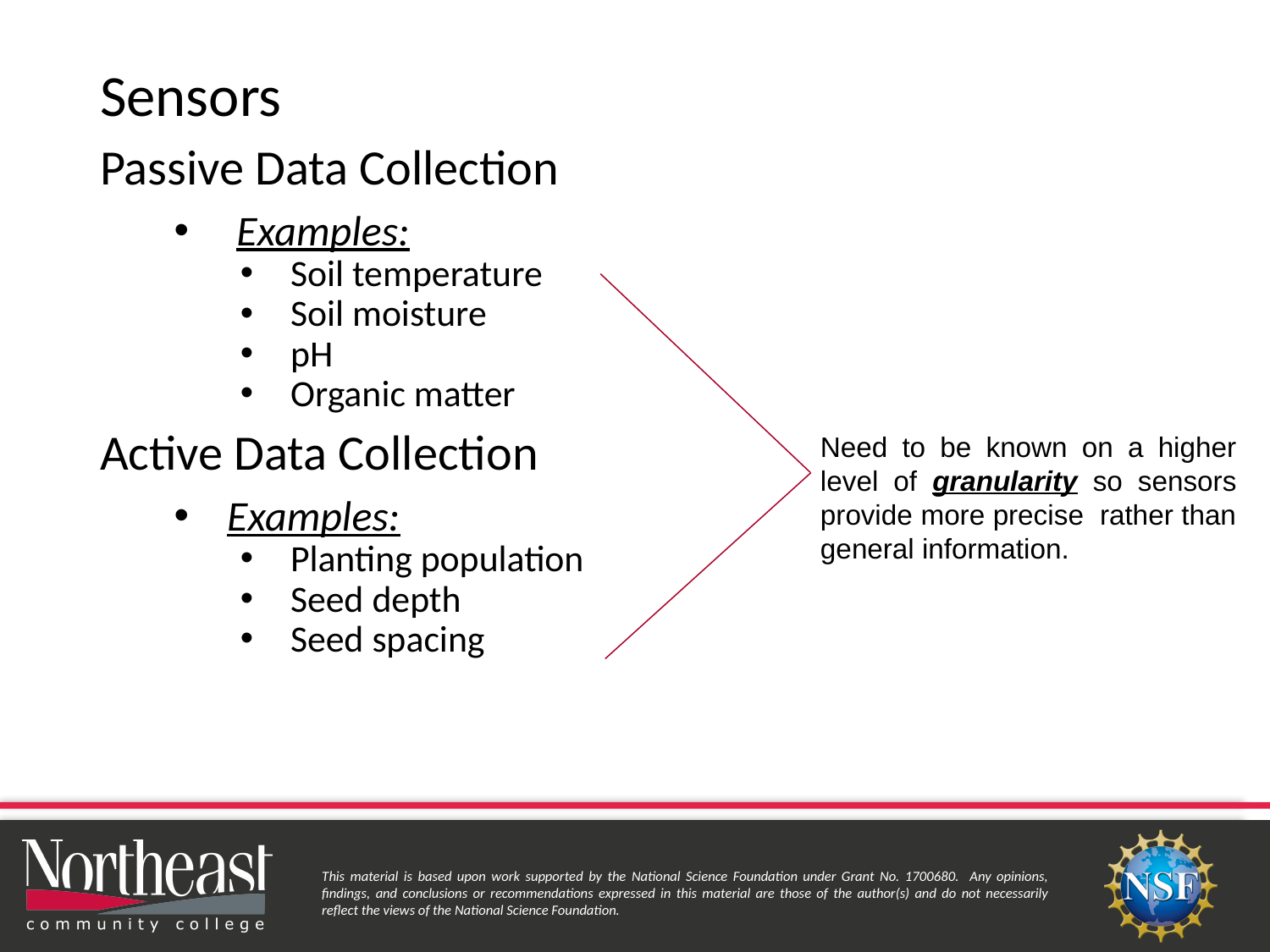

# Sensors
Passive Data Collection
 Examples:
Soil temperature
Soil moisture
pH
Organic matter
Active Data Collection
Examples:
Planting population
Seed depth
Seed spacing

Need to be known on a higher level of granularity so sensors provide more precise  rather than general information.